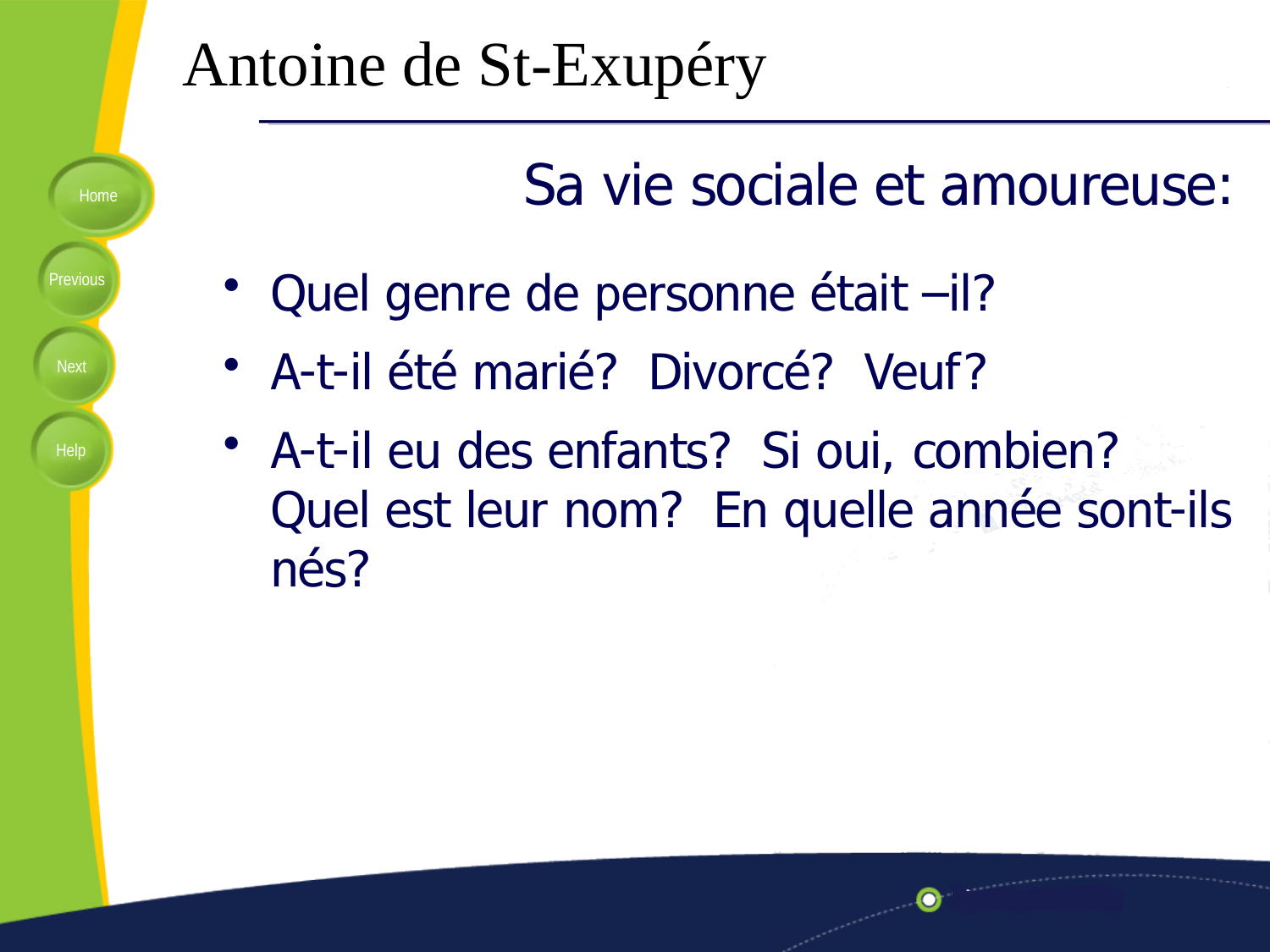

Antoine de St-Exupéry
# Sa vie sociale et amoureuse:
Quel genre de personne était –il?
A-t-il été marié?  Divorcé?  Veuf?
A-t-il eu des enfants?  Si oui, combien?  Quel est leur nom?  En quelle année sont-ils nés?